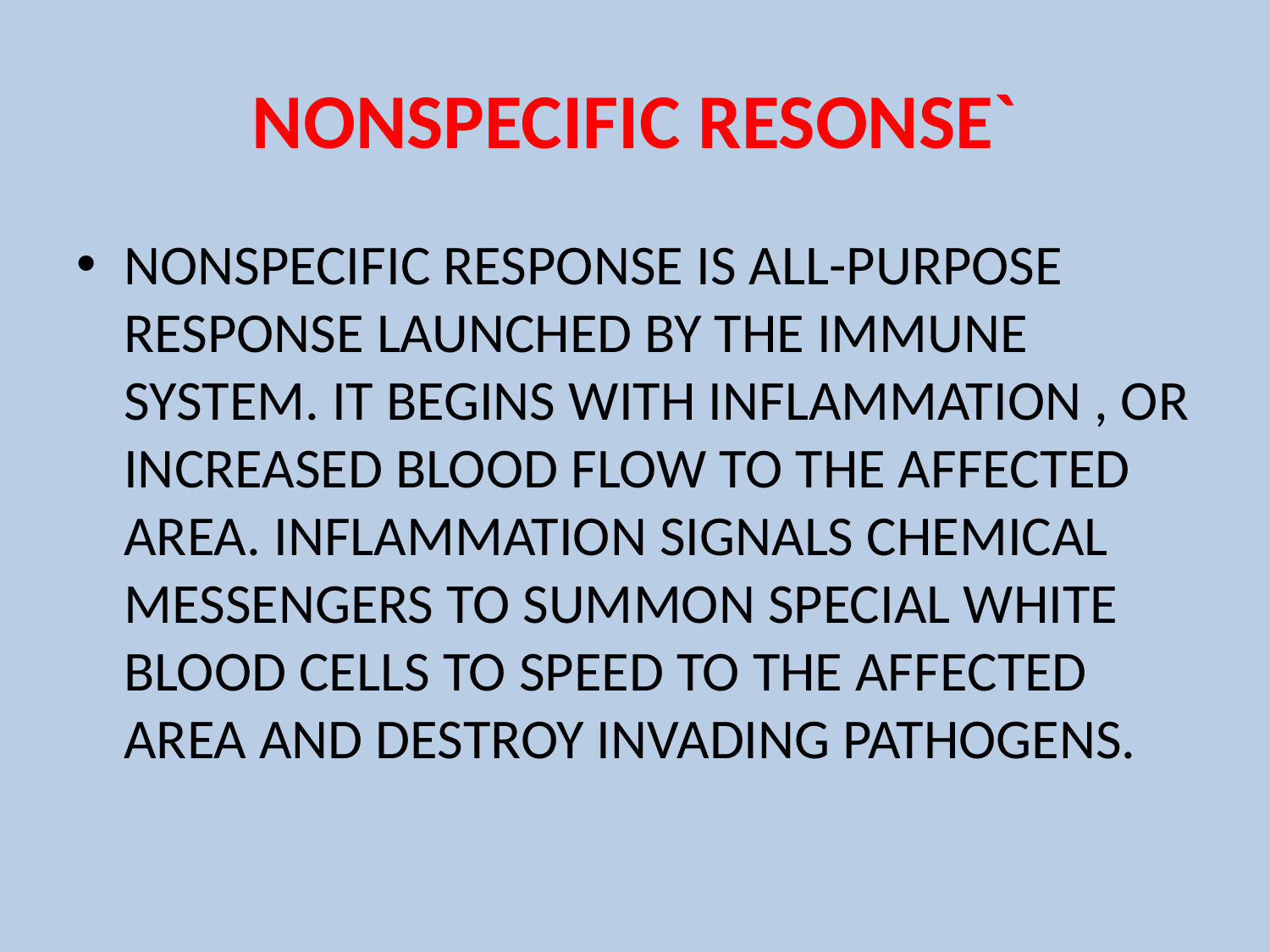

# NONSPECIFIC RESONSE`
NONSPECIFIC RESPONSE IS ALL-PURPOSE RESPONSE LAUNCHED BY THE IMMUNE SYSTEM. IT BEGINS WITH INFLAMMATION , OR INCREASED BLOOD FLOW TO THE AFFECTED AREA. INFLAMMATION SIGNALS CHEMICAL MESSENGERS TO SUMMON SPECIAL WHITE BLOOD CELLS TO SPEED TO THE AFFECTED AREA AND DESTROY INVADING PATHOGENS.